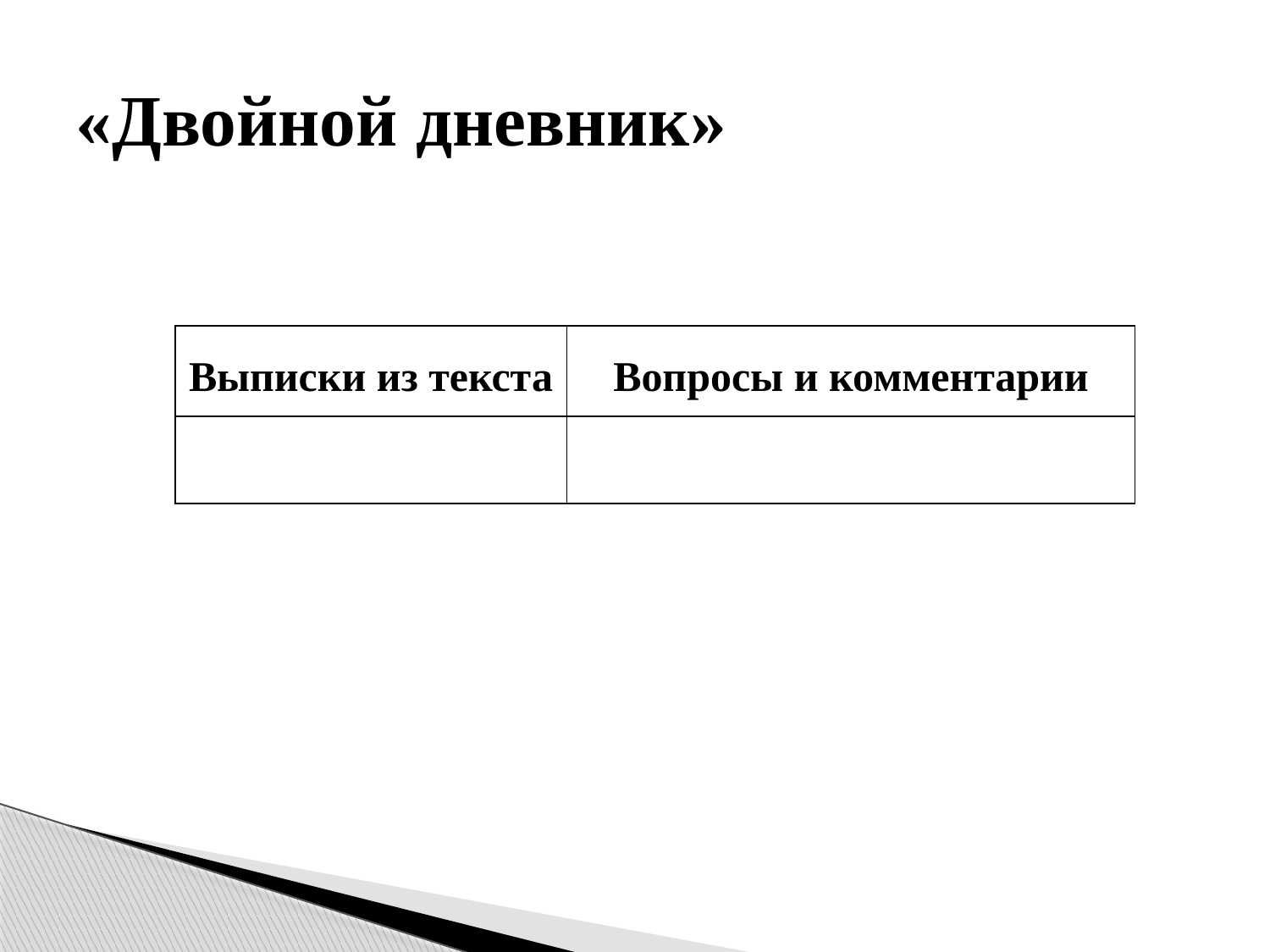

# «Двойной дневник»
| Выписки из текста | Вопросы и комментарии |
| --- | --- |
|  |  |